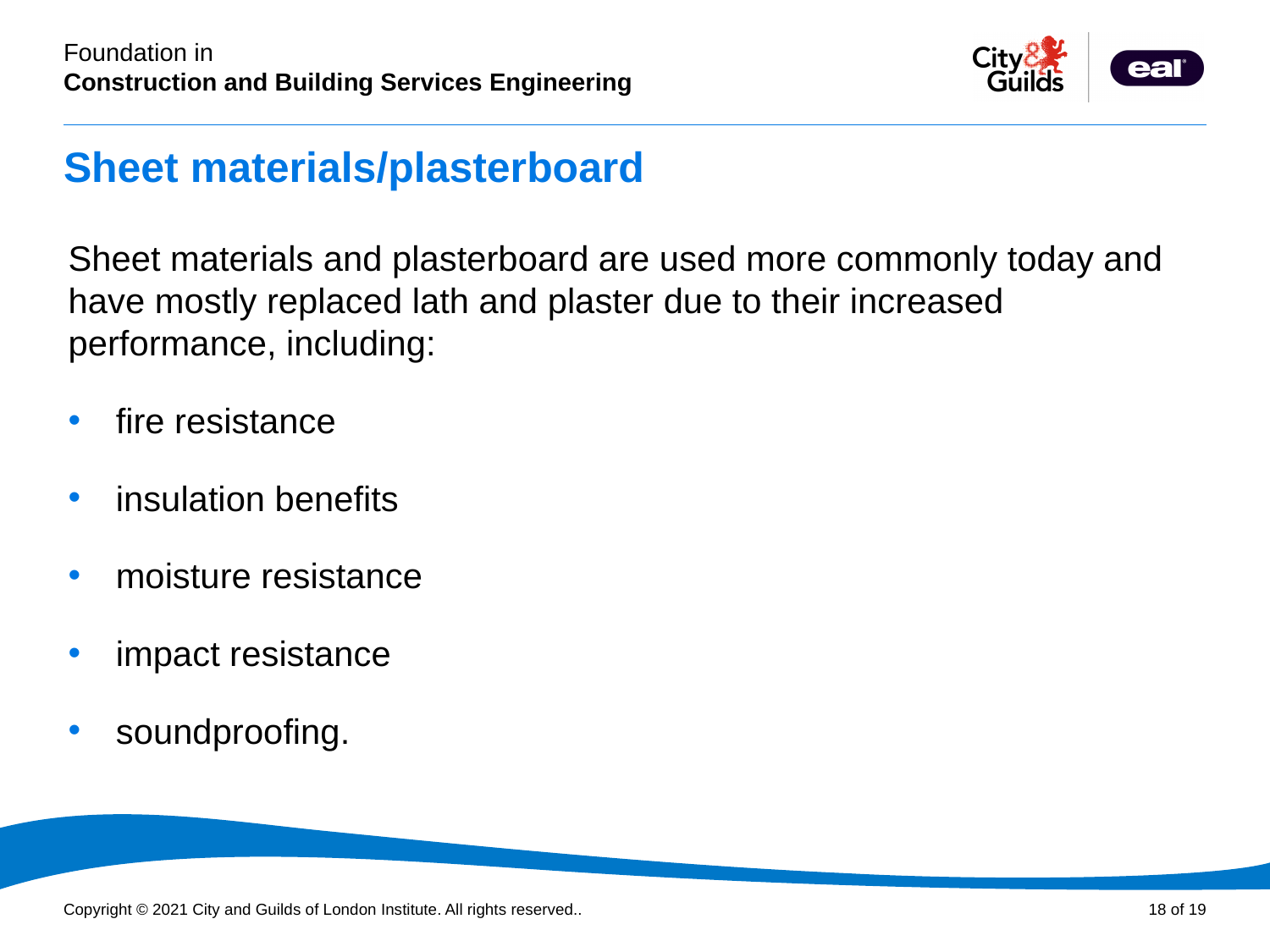

# Sheet materials/plasterboard
Sheet materials and plasterboard are used more commonly today and have mostly replaced lath and plaster due to their increased performance, including:
fire resistance
insulation benefits
moisture resistance
impact resistance
soundproofing.